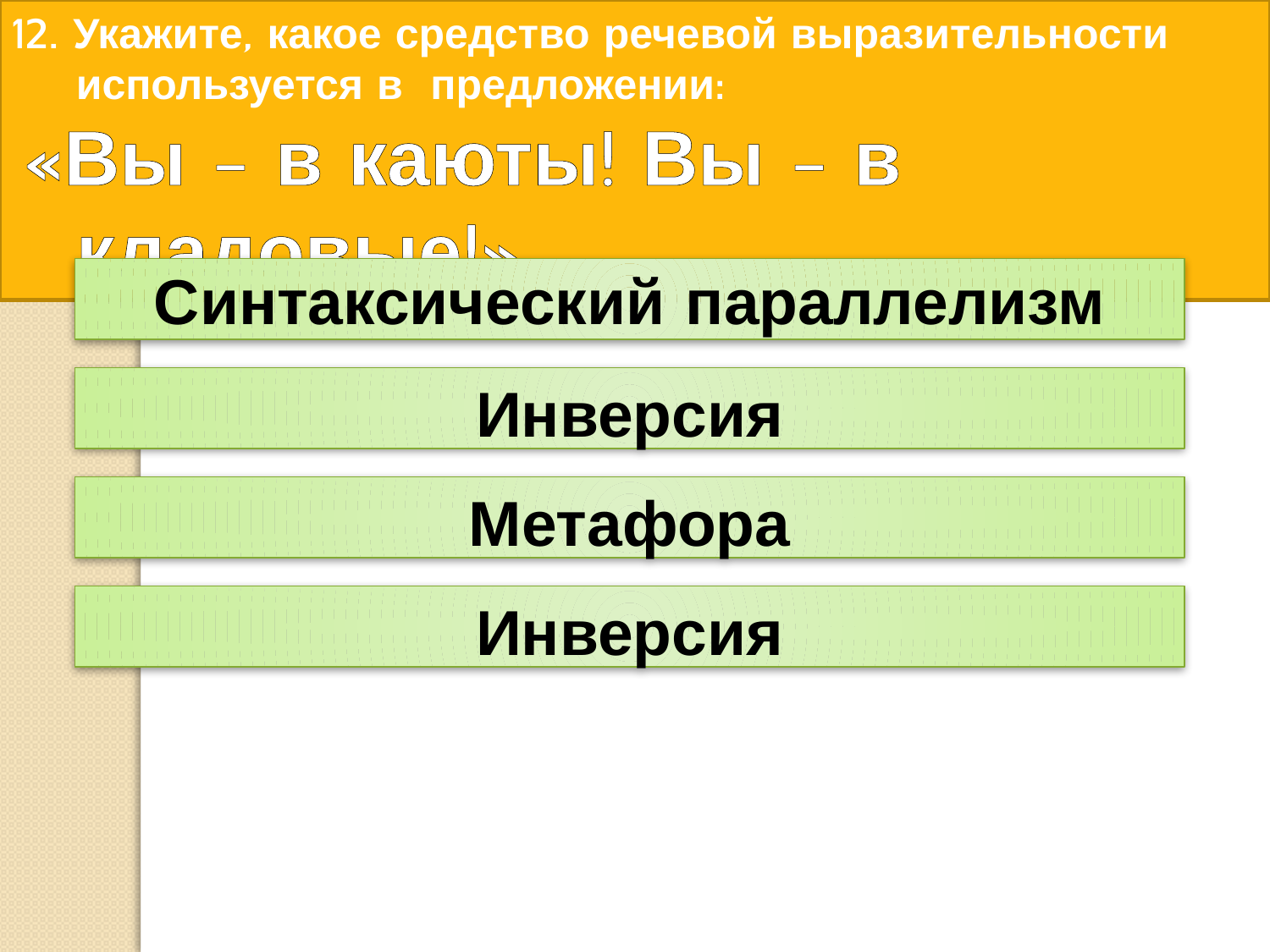

12. Укажите, какое средство речевой выразительности используется в  предложении:
 «Вы – в каюты! Вы – в кладовые!»
Синтаксический параллелизм
Инверсия
Метафора
Инверсия